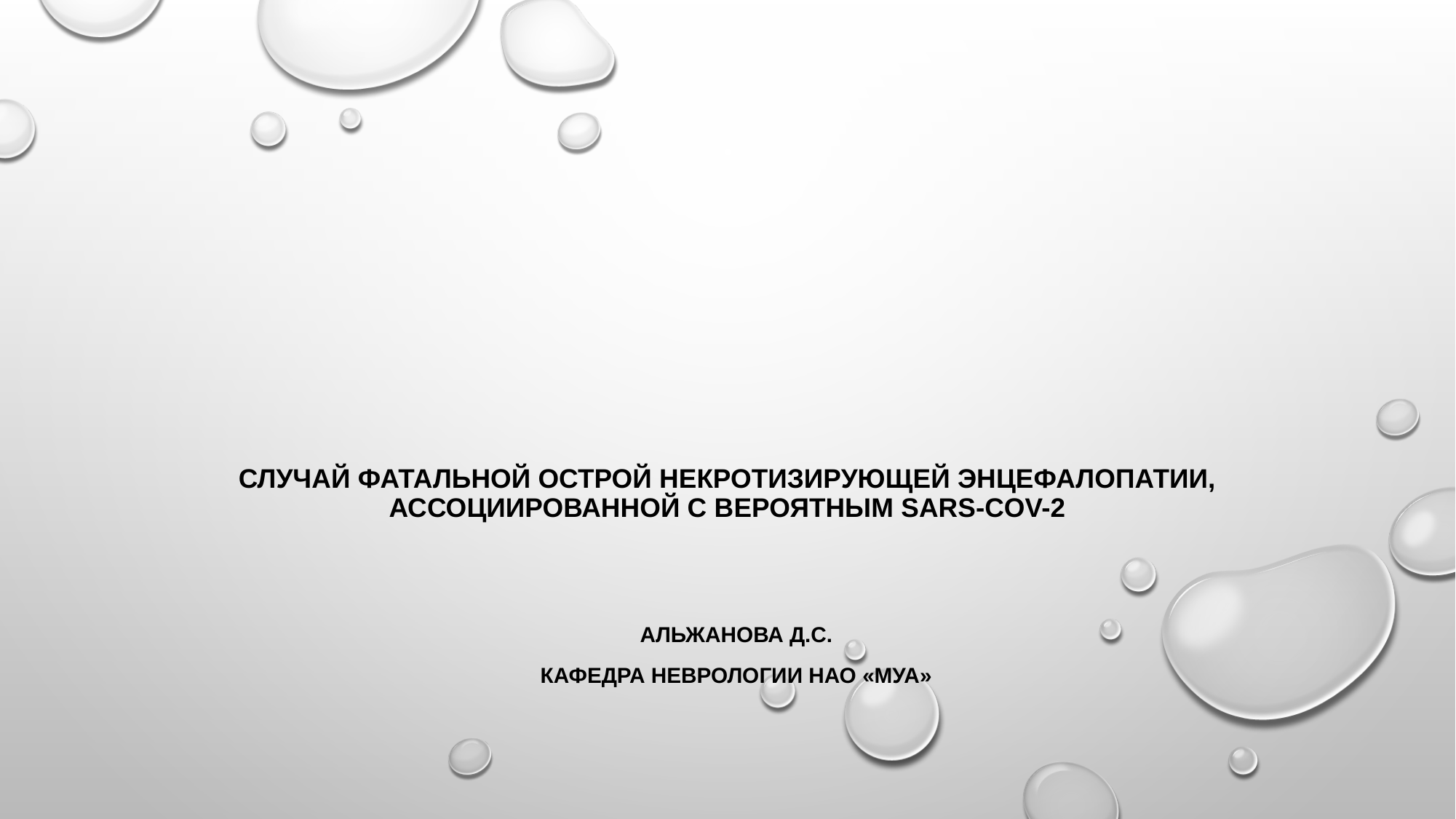

# Случай фатальной острой некротизирующей энцефалопатии, ассоциированной с вероятным SARS-CoV-2
Альжанова Д.С.
Кафедра неврологии НАО «МУА»